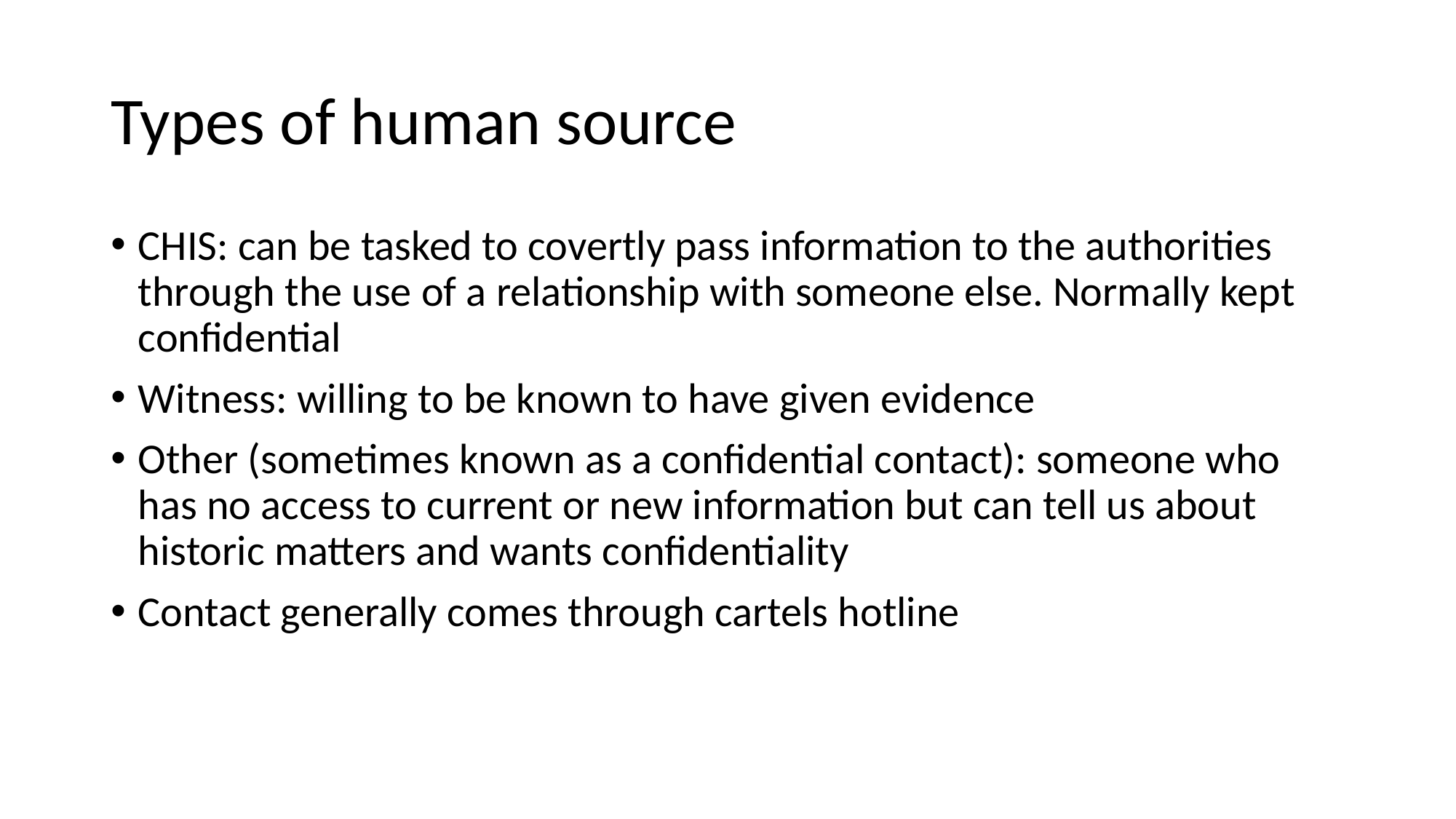

# Types of human source
CHIS: can be tasked to covertly pass information to the authorities through the use of a relationship with someone else. Normally kept confidential
Witness: willing to be known to have given evidence
Other (sometimes known as a confidential contact): someone who has no access to current or new information but can tell us about historic matters and wants confidentiality
Contact generally comes through cartels hotline